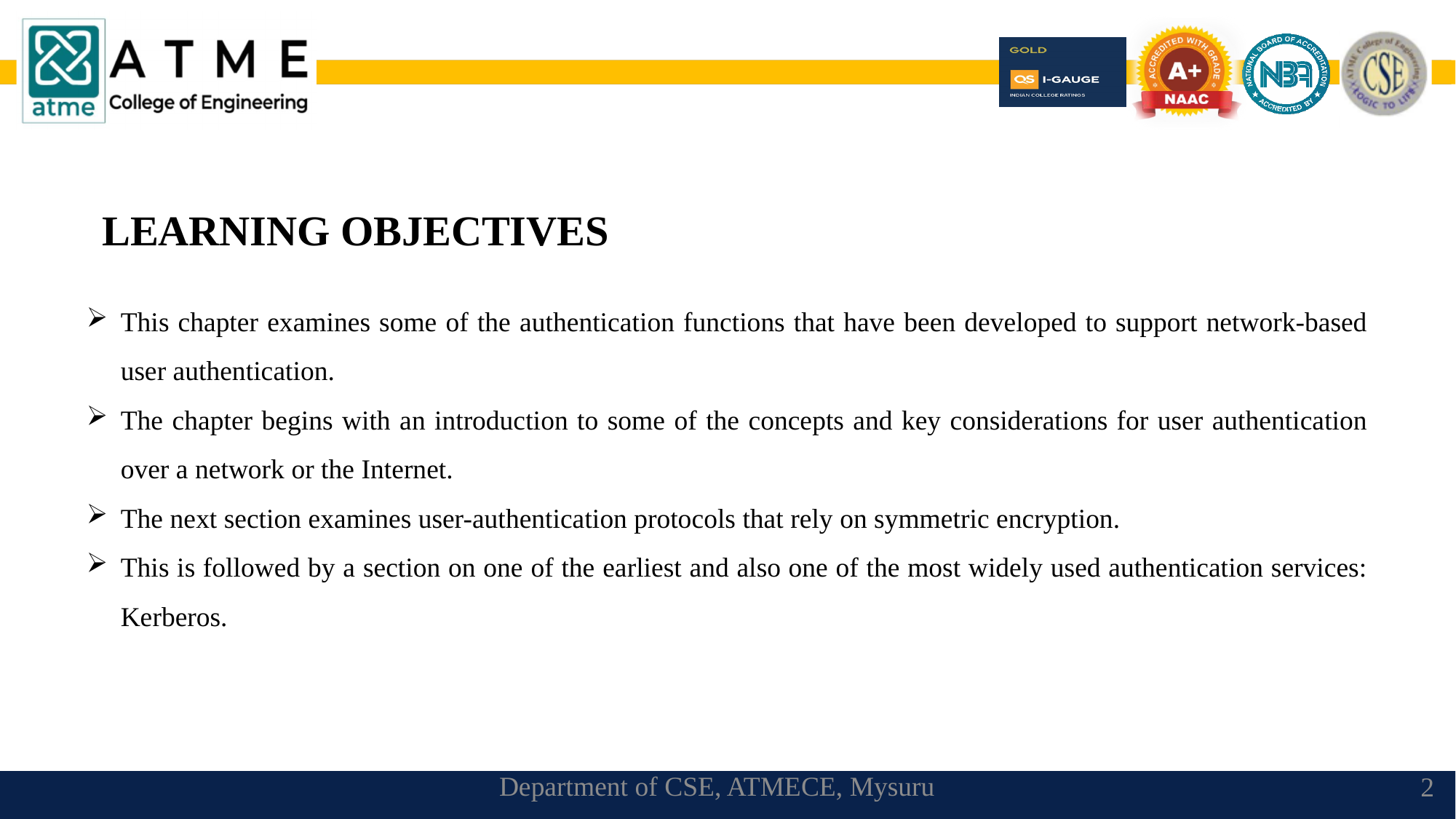

LEARNING OBJECTIVES
This chapter examines some of the authentication functions that have been developed to support network-based user authentication.
The chapter begins with an introduction to some of the concepts and key considerations for user authentication over a network or the Internet.
The next section examines user-authentication protocols that rely on symmetric encryption.
This is followed by a section on one of the earliest and also one of the most widely used authentication services: Kerberos.
Department of CSE, ATMECE, Mysuru
2